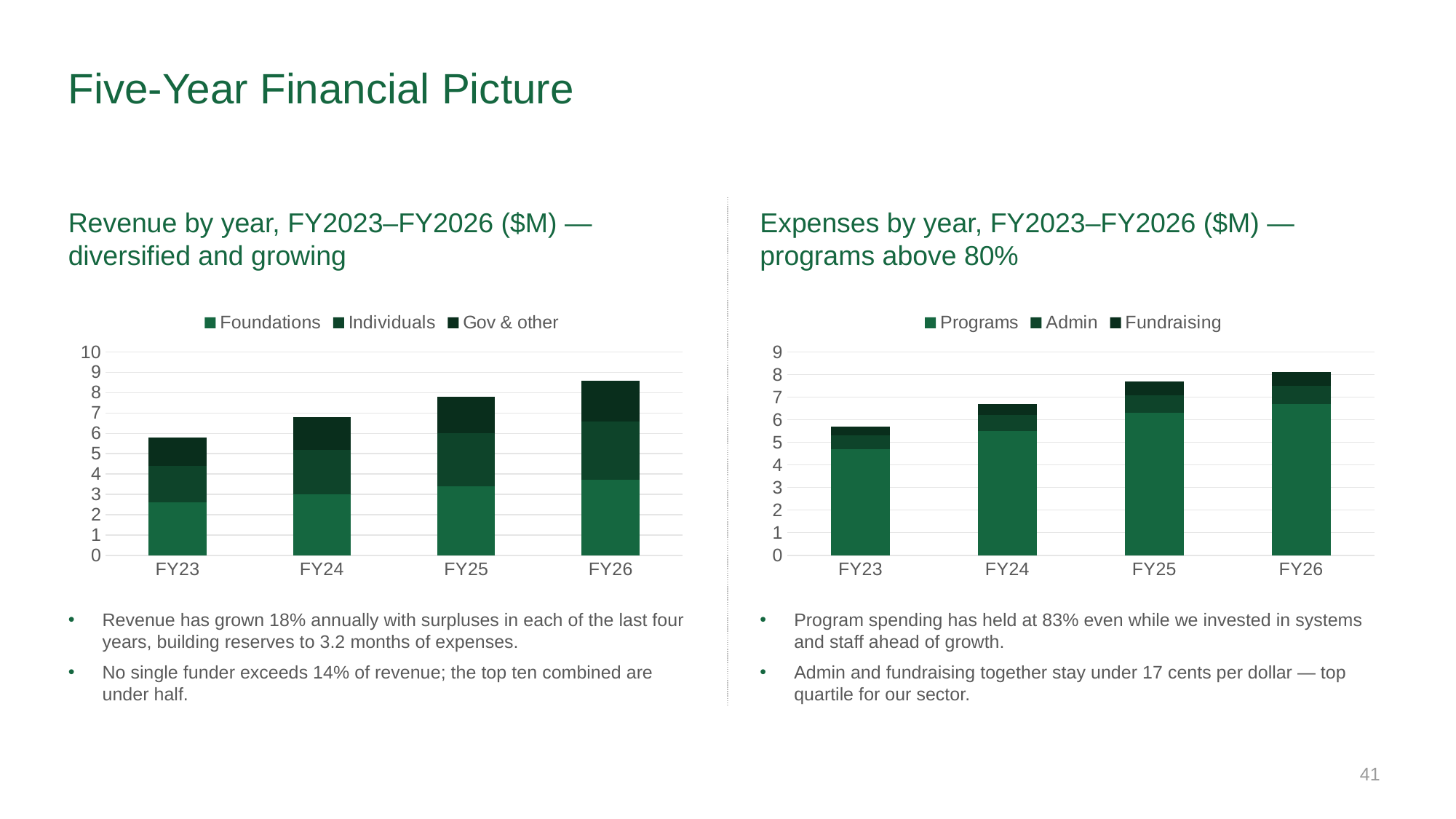

# Five-Year Financial Picture
Revenue by year, FY2023–FY2026 ($M) — diversified and growing
Expenses by year, FY2023–FY2026 ($M) — programs above 80%

### Chart

| Category | Foundations | Individuals | Gov & other |
|---|---|---|---|
| FY23 | 2.6 | 1.8 | 1.4 |
| FY24 | 3.0 | 2.2 | 1.6 |
| FY25 | 3.4 | 2.6 | 1.8 |
| FY26 | 3.7 | 2.9 | 2.0 |

### Chart

| Category | Programs | Admin | Fundraising |
|---|---|---|---|
| FY23 | 4.7 | 0.6 | 0.4 |
| FY24 | 5.5 | 0.7 | 0.5 |
| FY25 | 6.3 | 0.8 | 0.6 |
| FY26 | 6.7 | 0.8 | 0.6 |
Revenue has grown 18% annually with surpluses in each of the last four years, building reserves to 3.2 months of expenses.
No single funder exceeds 14% of revenue; the top ten combined are under half.
Program spending has held at 83% even while we invested in systems and staff ahead of growth.
Admin and fundraising together stay under 17 cents per dollar — top quartile for our sector.
41